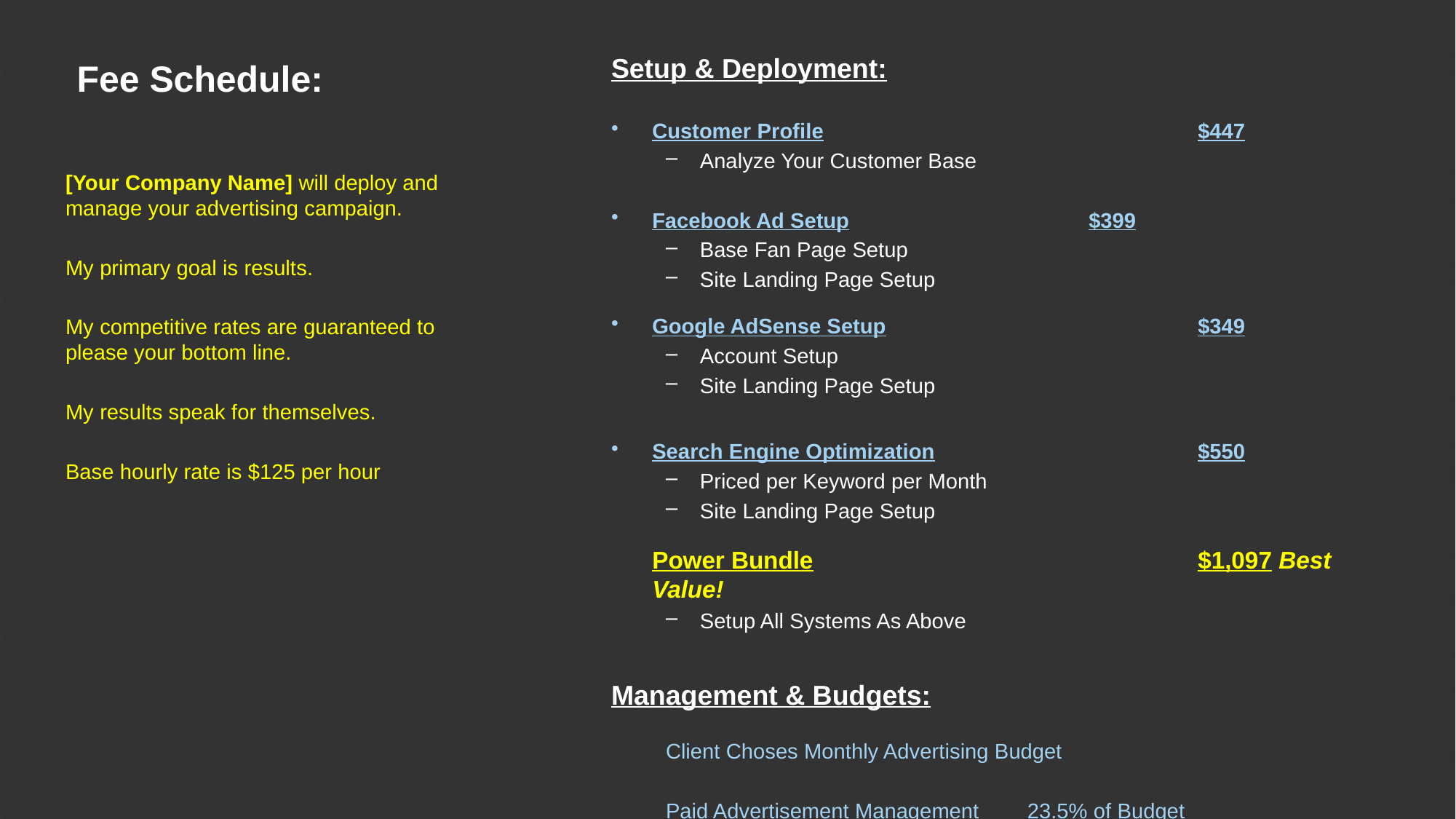

# Fee Schedule:
Setup & Deployment:

Customer Profile				$447
Analyze Your Customer Base

Facebook Ad Setup			$399
Base Fan Page Setup
Site Landing Page Setup

Google AdSense Setup			$349
Account Setup
Site Landing Page Setup

Search Engine Optimization			$550
Priced per Keyword per Month
Site Landing Page Setup

	Power Bundle				$1,097 Best Value!
Setup All Systems As Above

Management & Budgets:

Client Choses Monthly Advertising Budget

Paid Advertisement Management	23.5% of Budget

[Your Company Name] will deploy and manage your advertising campaign.

My primary goal is results.

My competitive rates are guaranteed to please your bottom line.

My results speak for themselves.

Base hourly rate is $125 per hour